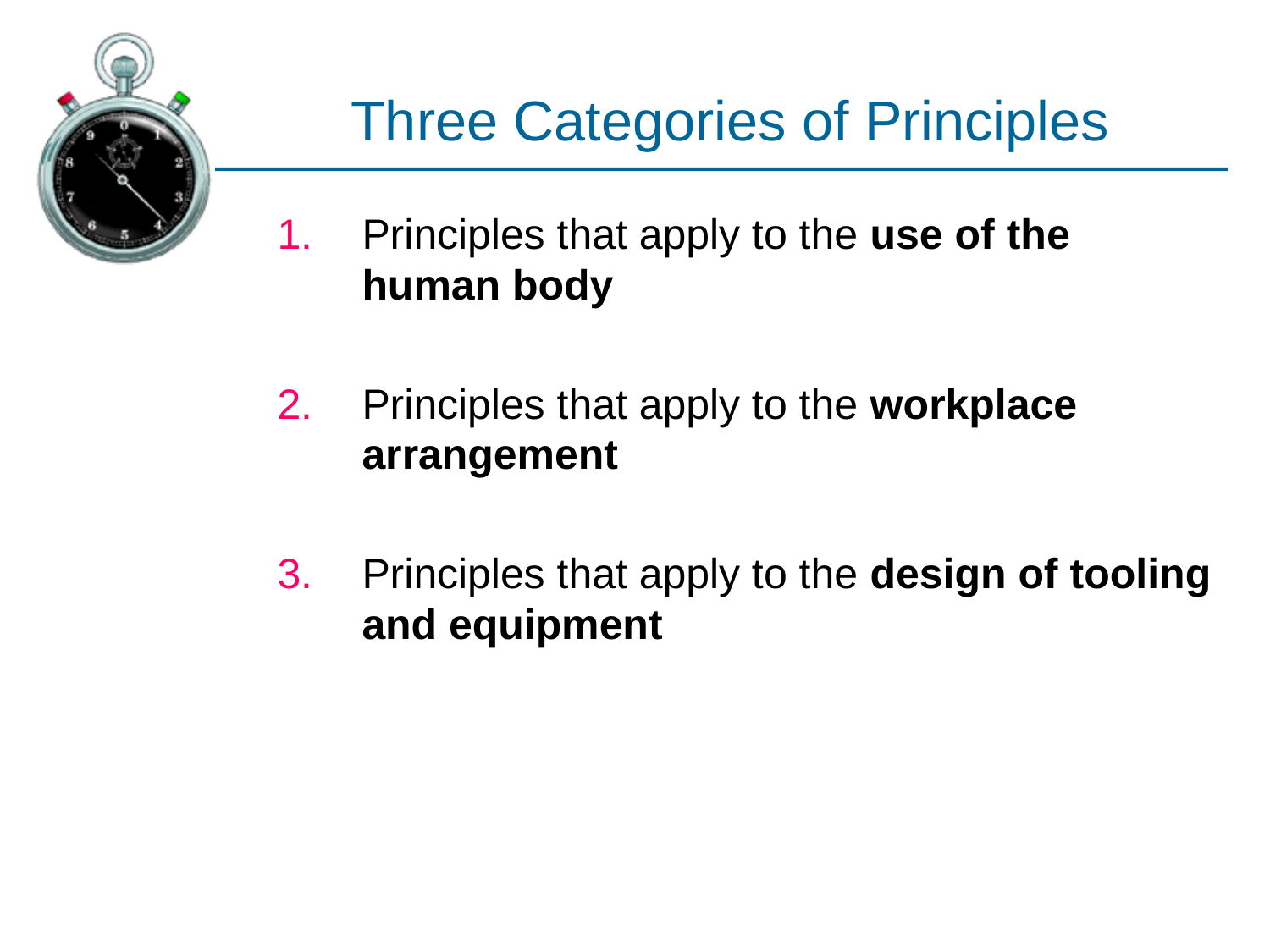

# Three Categories of Principles
Principles that apply to the use of the human body

Principles that apply to the workplace arrangement

Principles that apply to the design of tooling and equipment